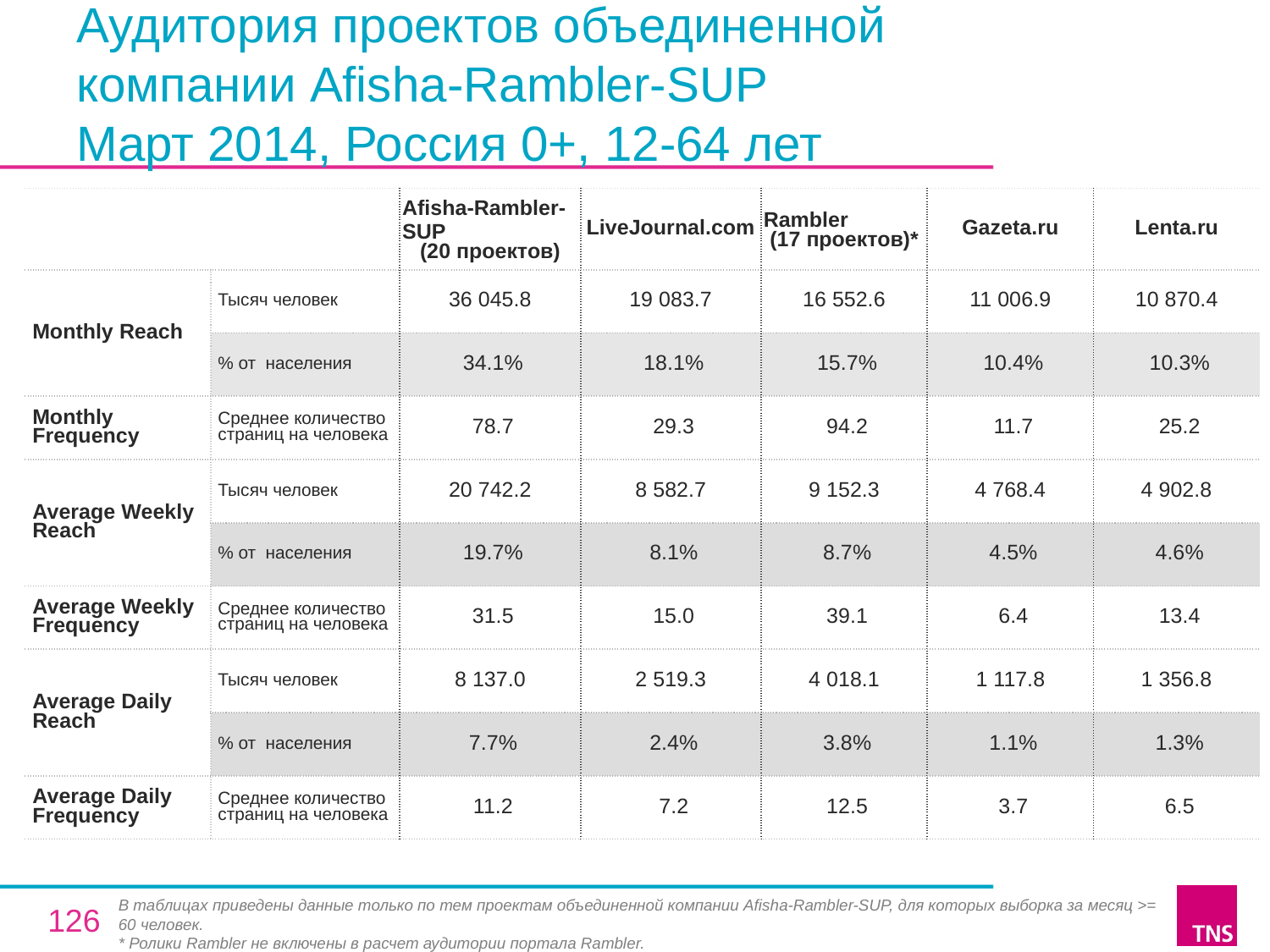

# Аудитория проектов объединенной
компании Afisha-Rambler-SUP
Март 2014, Россия 0+, 12-64 лет
|  |  | Afisha-Rambler-SUP (20 проектов) | LiveJournal.com | Rambler (17 проектов)\* | Gazeta.ru | Lenta.ru |
| --- | --- | --- | --- | --- | --- | --- |
| Monthly Reach | Тысяч человек | 36 045.8 | 19 083.7 | 16 552.6 | 11 006.9 | 10 870.4 |
|  | % от населения | 34.1% | 18.1% | 15.7% | 10.4% | 10.3% |
| Monthly Frequency | Среднее количество страниц на человека | 78.7 | 29.3 | 94.2 | 11.7 | 25.2 |
| Average Weekly Reach | Тысяч человек | 20 742.2 | 8 582.7 | 9 152.3 | 4 768.4 | 4 902.8 |
|  | % от населения | 19.7% | 8.1% | 8.7% | 4.5% | 4.6% |
| Average Weekly Frequency | Среднее количество страниц на человека | 31.5 | 15.0 | 39.1 | 6.4 | 13.4 |
| Average Daily Reach | Тысяч человек | 8 137.0 | 2 519.3 | 4 018.1 | 1 117.8 | 1 356.8 |
|  | % от населения | 7.7% | 2.4% | 3.8% | 1.1% | 1.3% |
| Average Daily Frequency | Среднее количество страниц на человека | 11.2 | 7.2 | 12.5 | 3.7 | 6.5 |
В таблицах приведены данные только по тем проектам объединенной компании Afisha-Rambler-SUP, для которых выборка за месяц >= 60 человек.
* Ролики Rambler не включены в расчет аудитории портала Rambler.
126